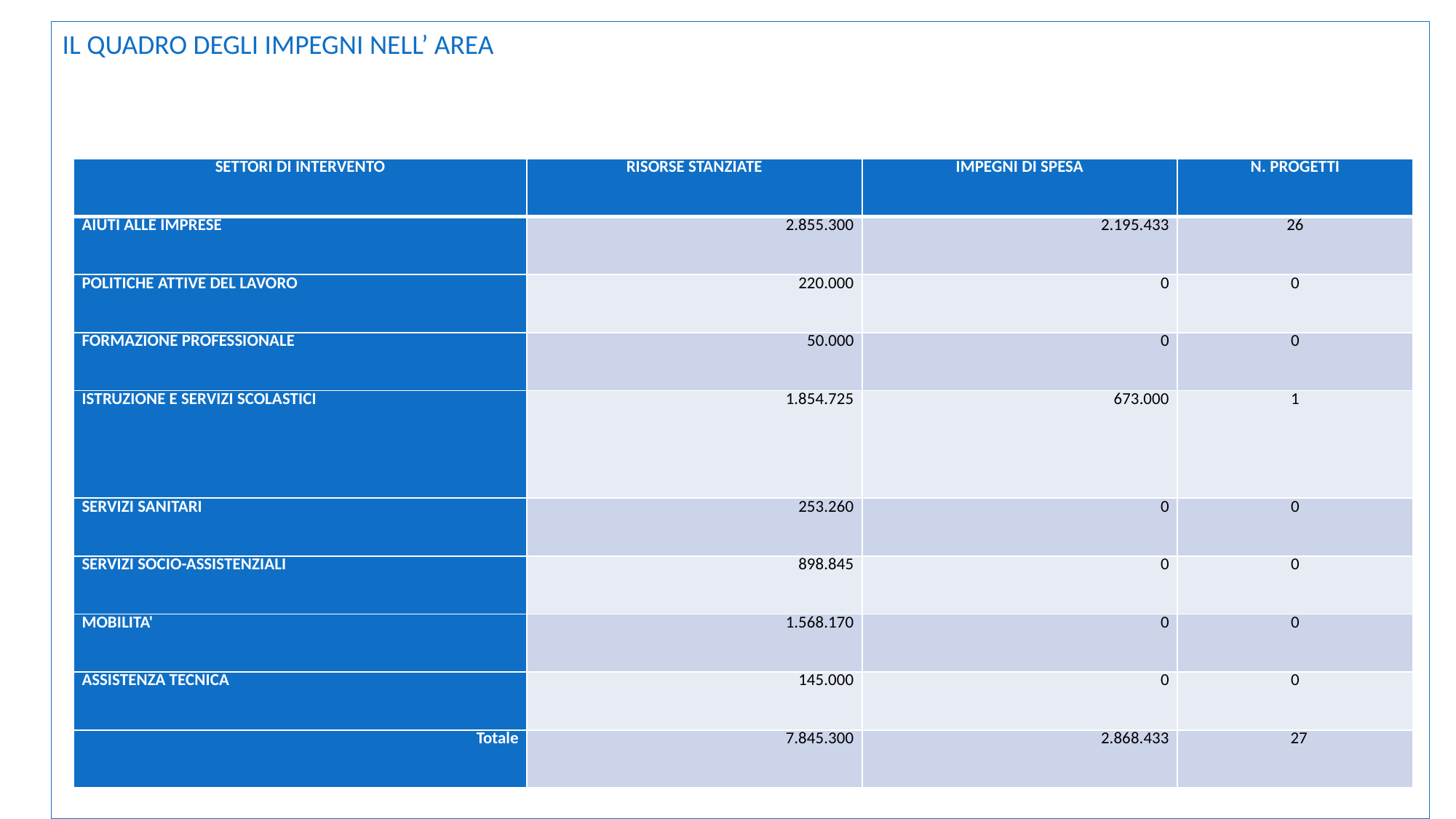

IL QUADRO DEGLI IMPEGNI NELL’ AREA

| SETTORI DI INTERVENTO | RISORSE STANZIATE | IMPEGNI DI SPESA | N. PROGETTI |
| --- | --- | --- | --- |
| AIUTI ALLE IMPRESE | 2.855.300 | 2.195.433 | 26 |
| POLITICHE ATTIVE DEL LAVORO | 220.000 | 0 | 0 |
| FORMAZIONE PROFESSIONALE | 50.000 | 0 | 0 |
| ISTRUZIONE E SERVIZI SCOLASTICI | 1.854.725 | 673.000 | 1 |
| SERVIZI SANITARI | 253.260 | 0 | 0 |
| SERVIZI SOCIO-ASSISTENZIALI | 898.845 | 0 | 0 |
| MOBILITA' | 1.568.170 | 0 | 0 |
| ASSISTENZA TECNICA | 145.000 | 0 | 0 |
| Totale | 7.845.300 | 2.868.433 | 27 |